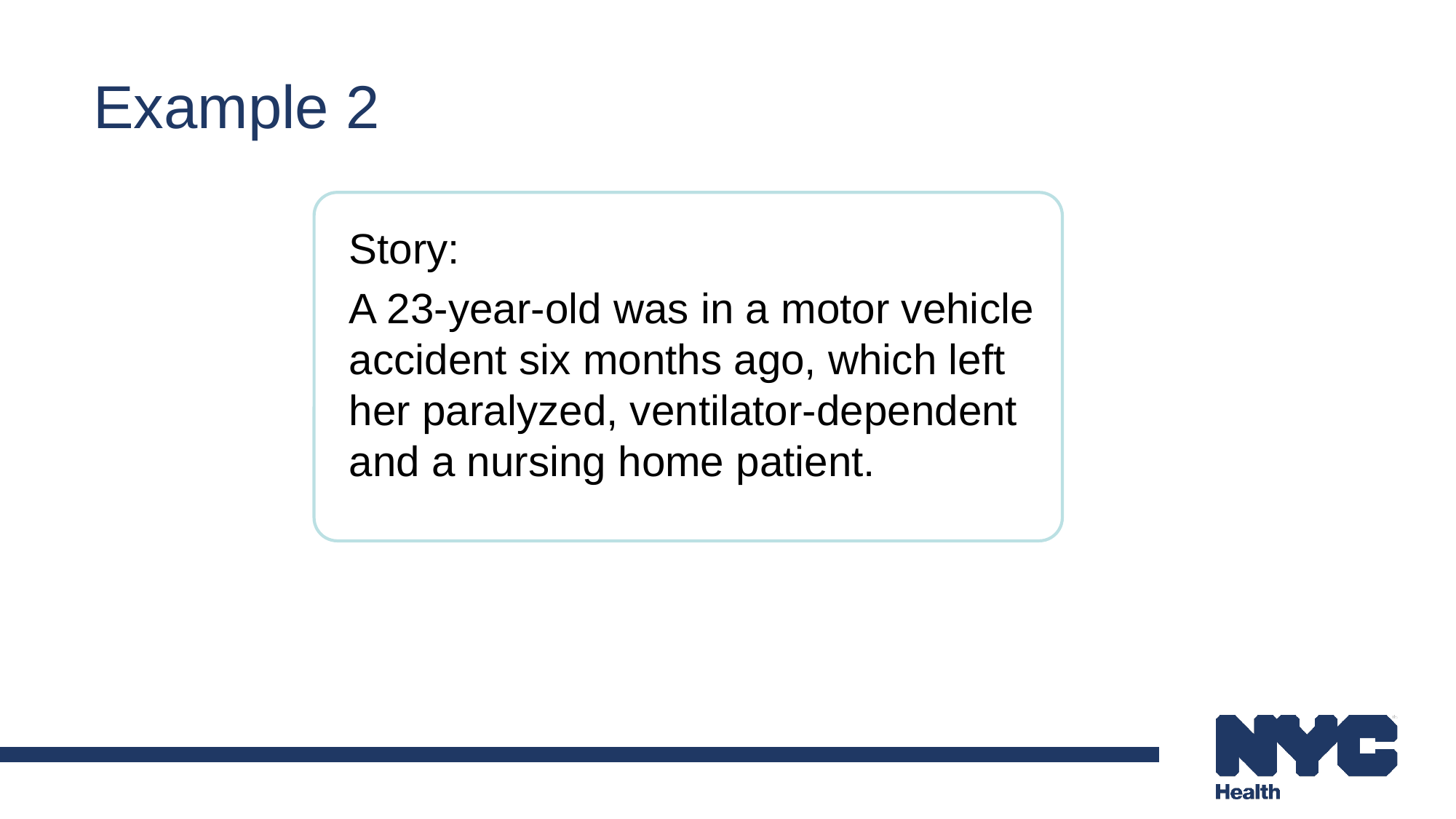

Example 2

Story:
A 23-year-old was in a motor vehicle accident six months ago, which left her paralyzed, ventilator-dependent and a nursing home patient.